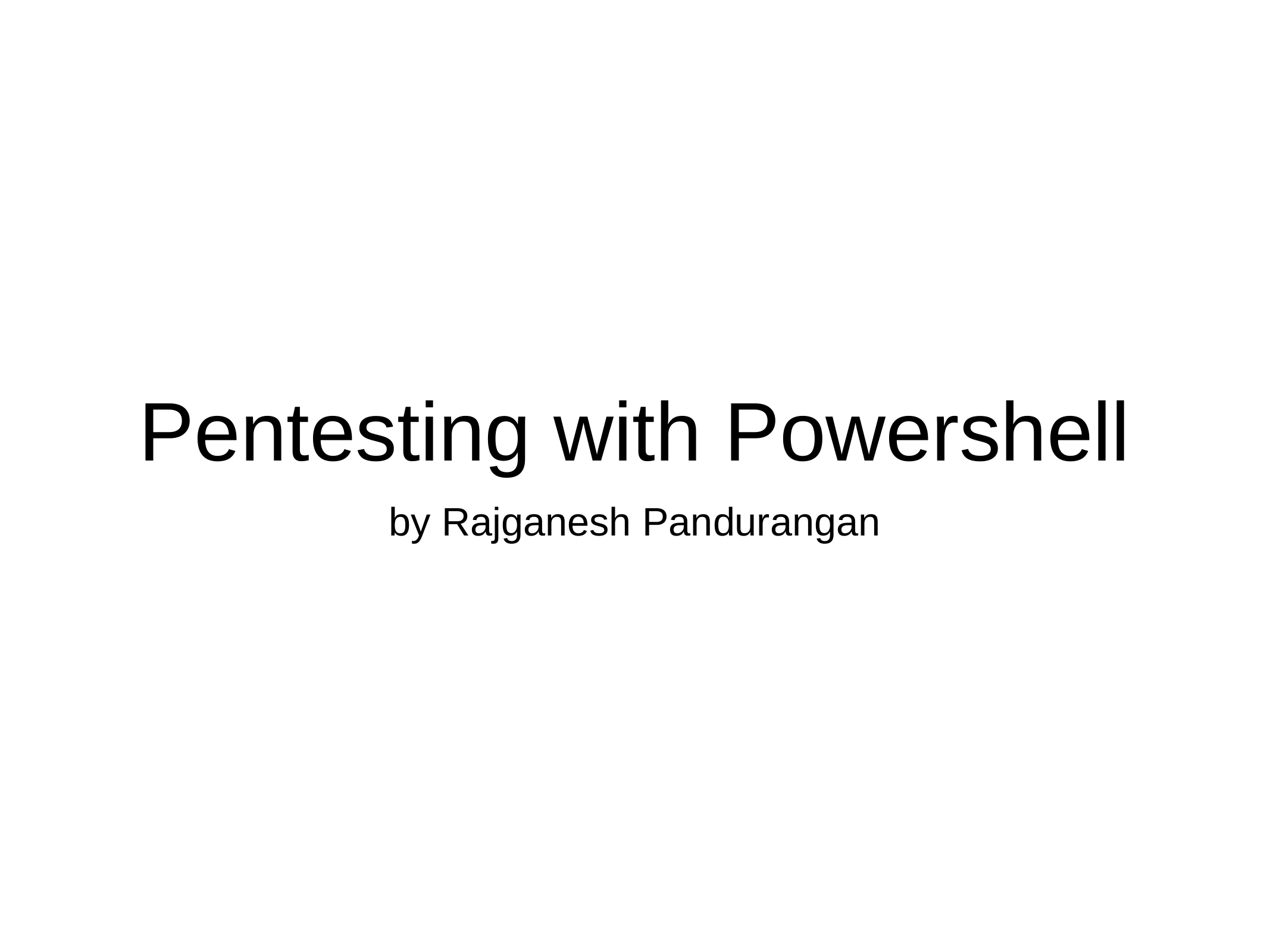

# Pentesting with Powershell
by Rajganesh Pandurangan